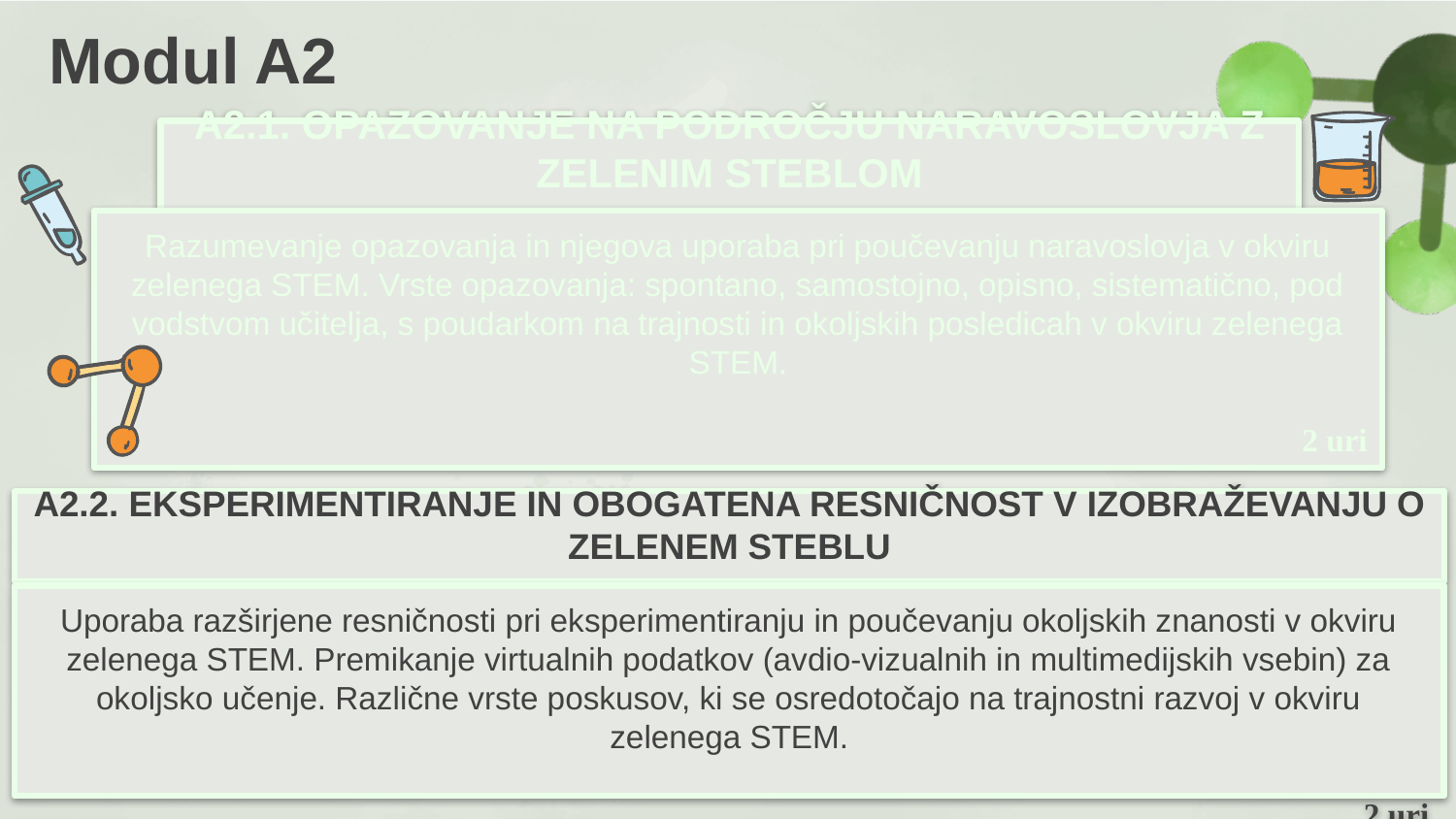

# Modul A2

A2.1. OPAZOVANJE NA PODROČJU NARAVOSLOVJA Z ZELENIM STEBLOM

Razumevanje opazovanja in njegova uporaba pri poučevanju naravoslovja v okviru zelenega STEM. Vrste opazovanja: spontano, samostojno, opisno, sistematično, pod vodstvom učitelja, s poudarkom na trajnosti in okoljskih posledicah v okviru zelenega STEM.

2 uri

A2.2. EKSPERIMENTIRANJE IN OBOGATENA RESNIČNOST V IZOBRAŽEVANJU O ZELENEM STEBLU
Uporaba razširjene resničnosti pri eksperimentiranju in poučevanju okoljskih znanosti v okviru zelenega STEM. Premikanje virtualnih podatkov (avdio-vizualnih in multimedijskih vsebin) za okoljsko učenje. Različne vrste poskusov, ki se osredotočajo na trajnostni razvoj v okviru zelenega STEM.

2 uri